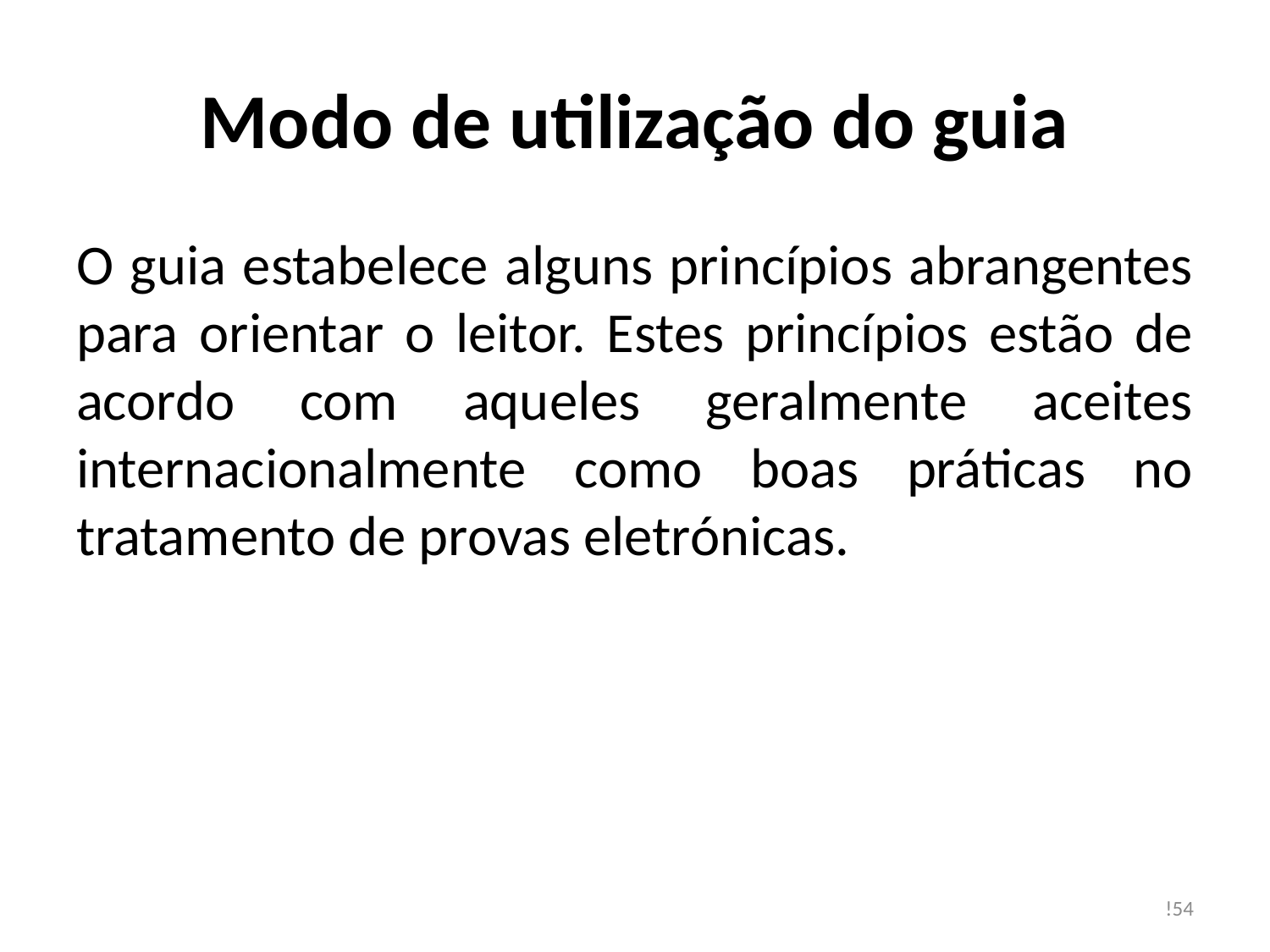

# Modo de utilização do guia
O guia estabelece alguns princípios abrangentes para orientar o leitor. Estes princípios estão de acordo com aqueles geralmente aceites internacionalmente como boas práticas no tratamento de provas eletrónicas.

!54